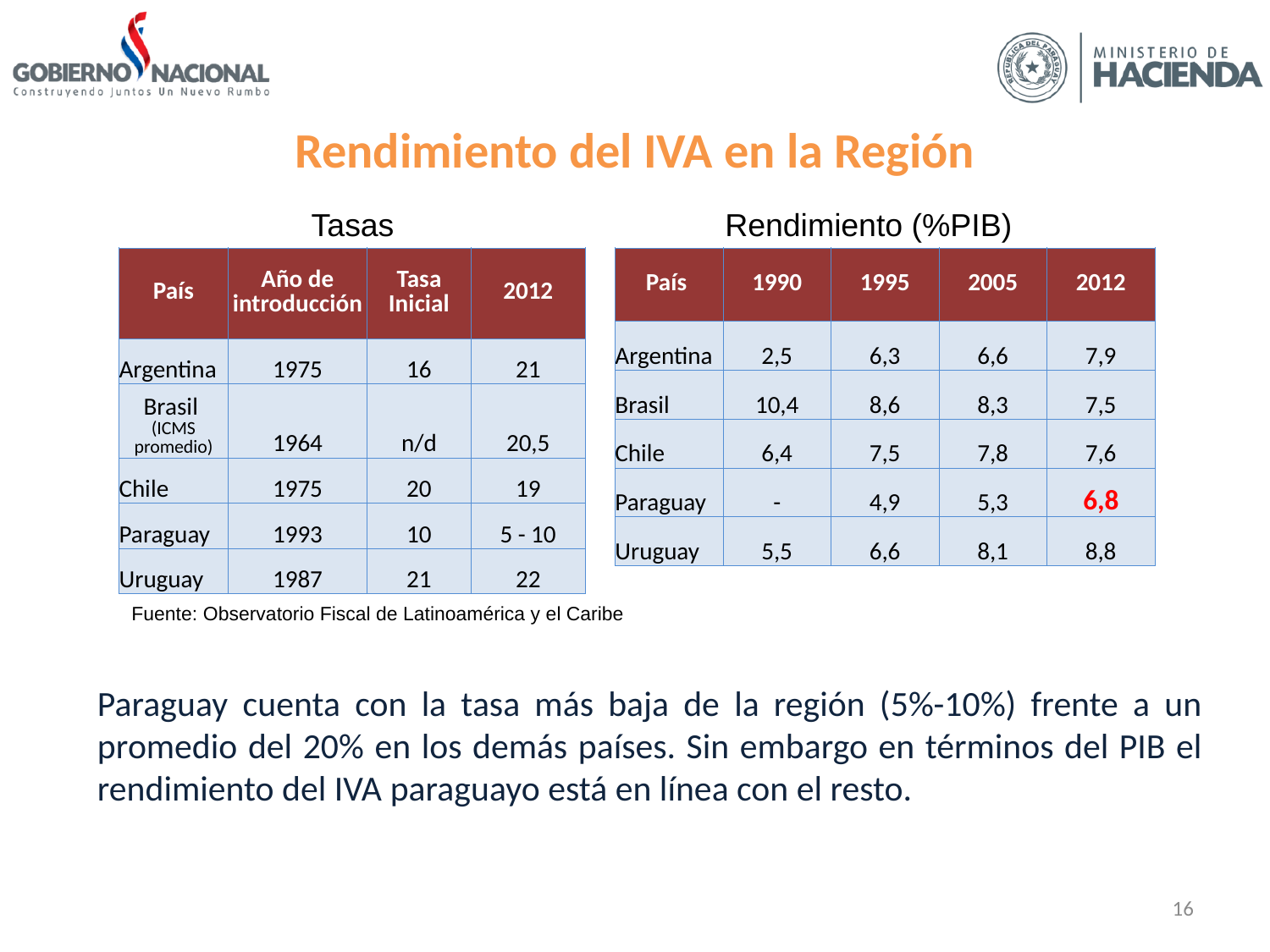

Rendimiento del IVA en la Región
Tasas
Rendimiento (%PIB)
| País | Año de introducción | Tasa Inicial | 2012 |
| --- | --- | --- | --- |
| Argentina | 1975 | 16 | 21 |
| Brasil (ICMS promedio) | 1964 | n/d | 20,5 |
| Chile | 1975 | 20 | 19 |
| Paraguay | 1993 | 10 | 5 - 10 |
| Uruguay | 1987 | 21 | 22 |
| País | 1990 | 1995 | 2005 | 2012 |
| --- | --- | --- | --- | --- |
| Argentina | 2,5 | 6,3 | 6,6 | 7,9 |
| Brasil | 10,4 | 8,6 | 8,3 | 7,5 |
| Chile | 6,4 | 7,5 | 7,8 | 7,6 |
| Paraguay | - | 4,9 | 5,3 | 6,8 |
| Uruguay | 5,5 | 6,6 | 8,1 | 8,8 |
Fuente: Observatorio Fiscal de Latinoamérica y el Caribe
Paraguay cuenta con la tasa más baja de la región (5%-10%) frente a un promedio del 20% en los demás países. Sin embargo en términos del PIB el rendimiento del IVA paraguayo está en línea con el resto.
16